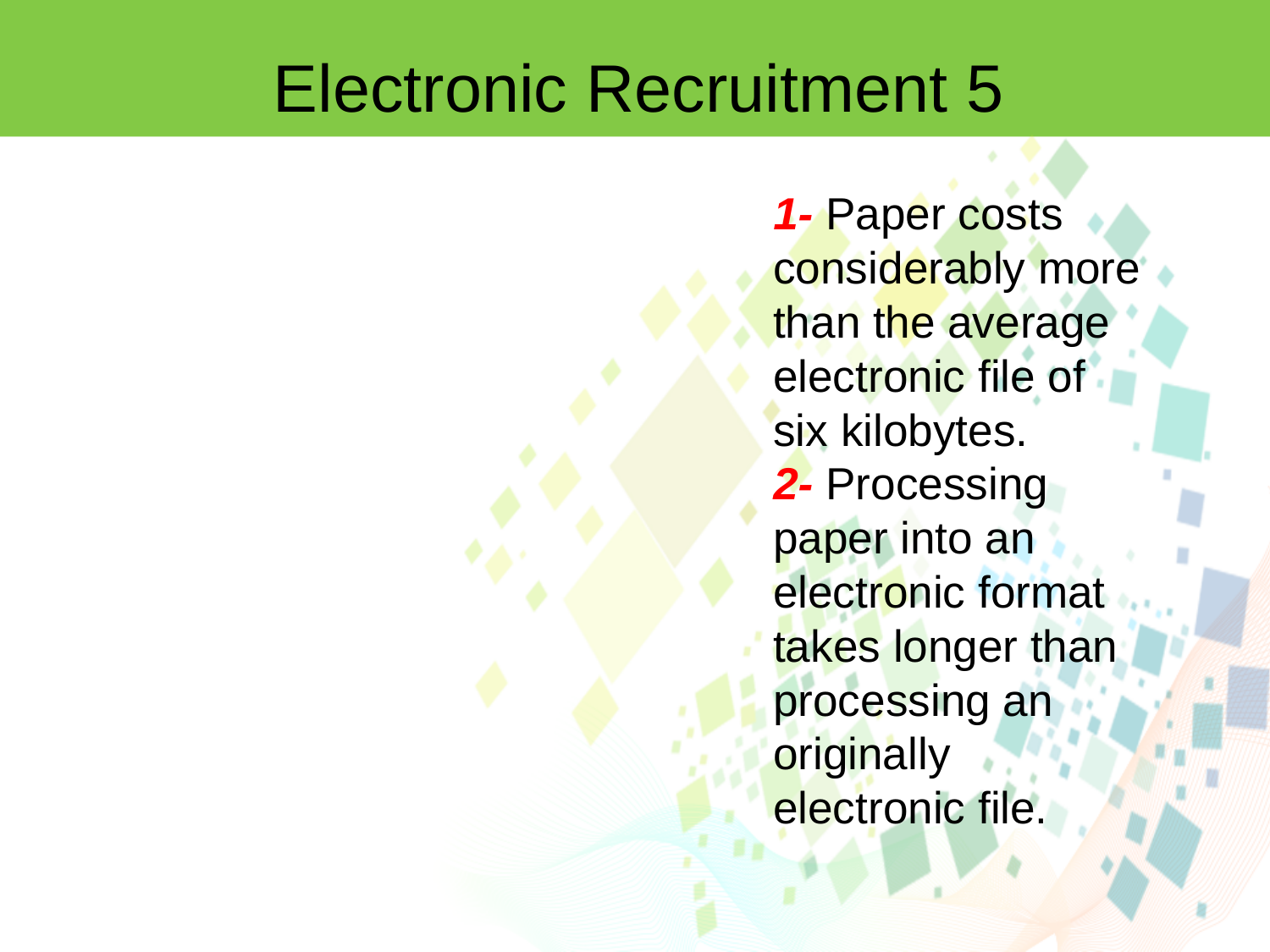

Electronic Recruitment 5
1- Paper costs considerably more than the average electronic file of six kilobytes.
2- Processing paper into an electronic format takes longer than processing an
originally electronic file.